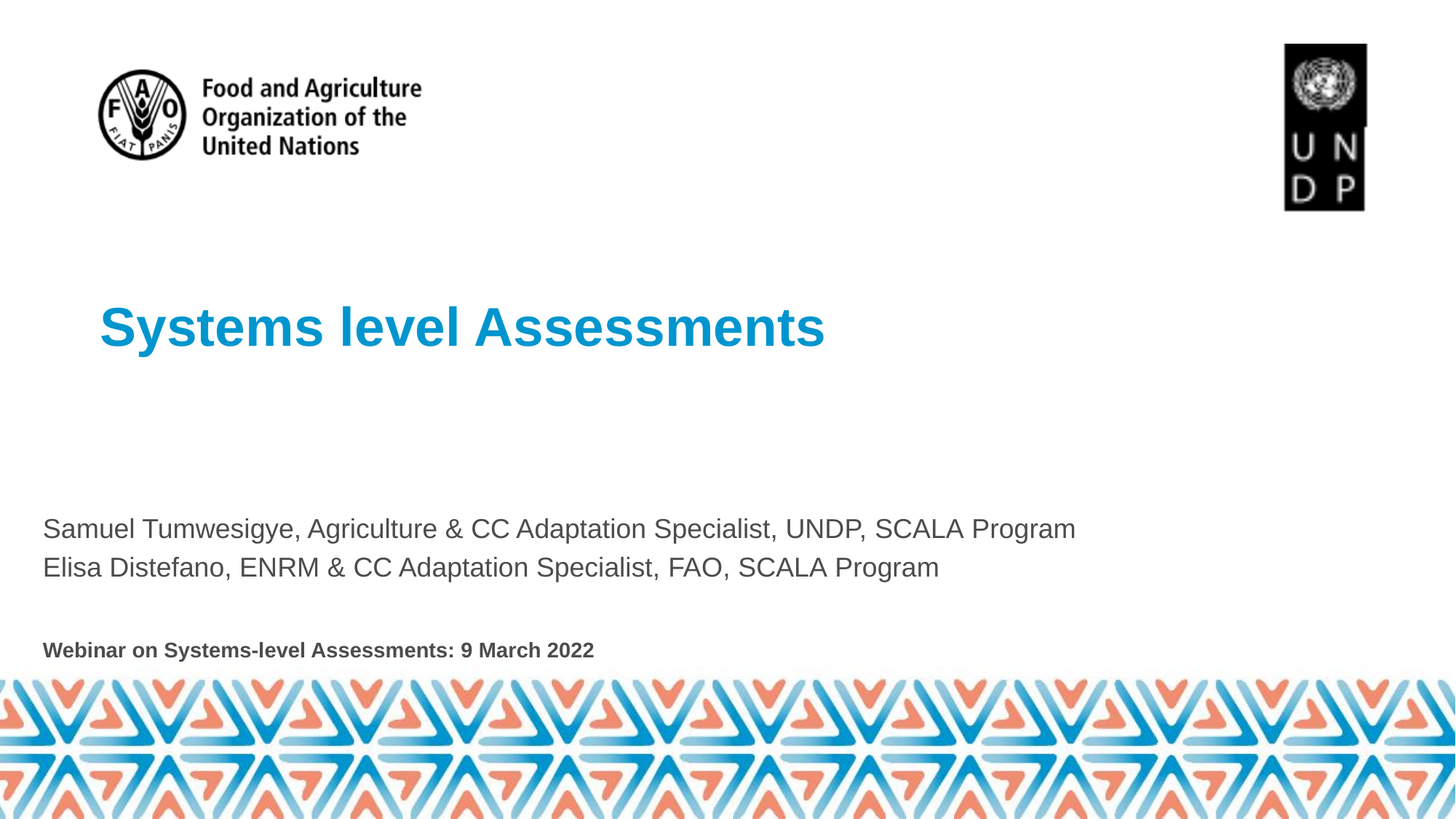

# Systems level Assessments
Samuel Tumwesigye, Agriculture & CC Adaptation Specialist, UNDP, SCALA Program
Elisa Distefano, ENRM & CC Adaptation Specialist, FAO, SCALA Program

Webinar on Systems-level Assessments: 9 March 2022